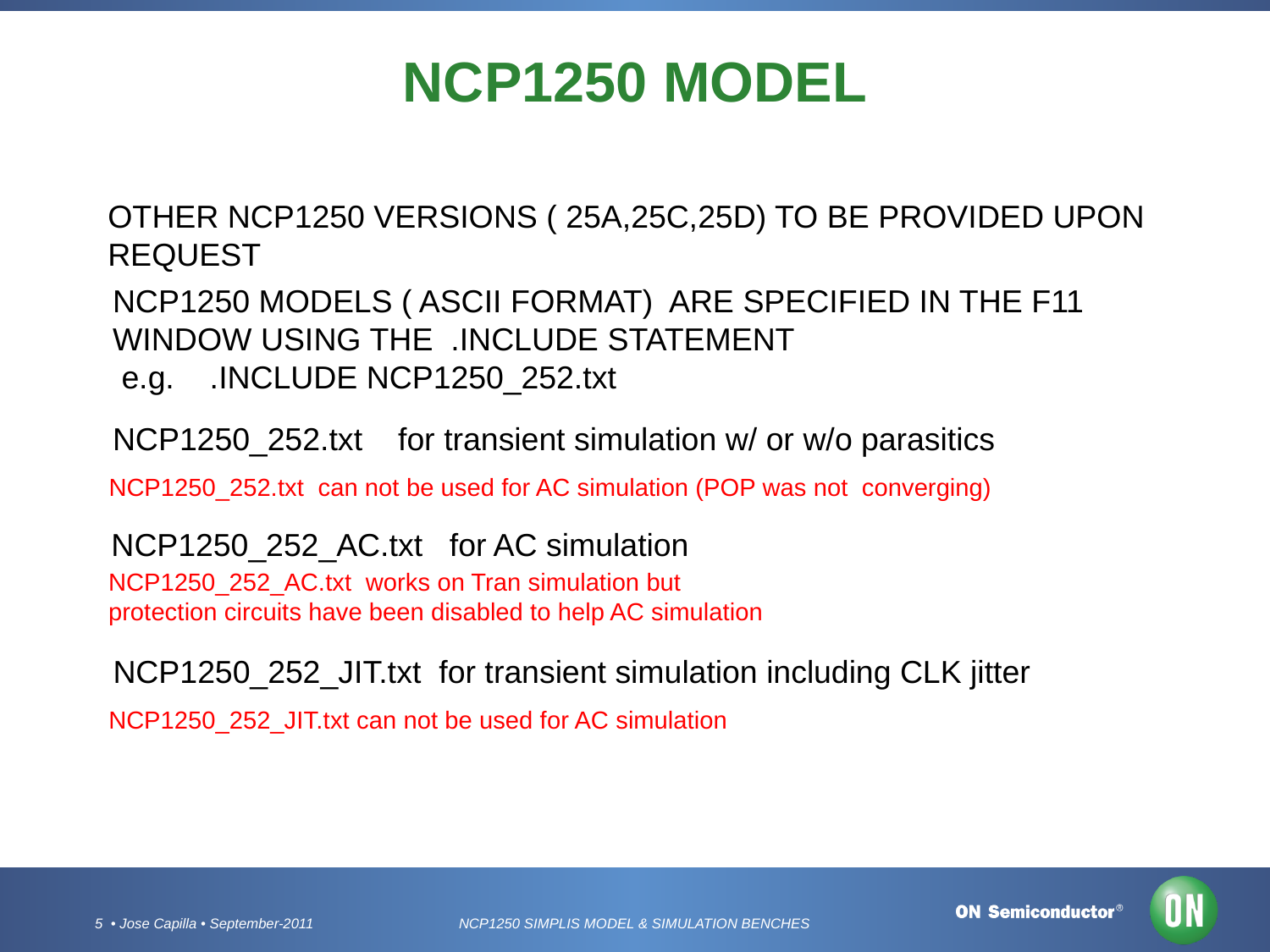

# NCP1250 MODEL
OTHER NCP1250 VERSIONS ( 25A,25C,25D) TO BE PROVIDED UPON REQUEST
NCP1250 MODELS ( ASCII FORMAT)  ARE SPECIFIED IN THE F11
WINDOW USING THE  .INCLUDE STATEMENT
 e.g.    .INCLUDE NCP1250_252.txt
NCP1250_252.txt    for transient simulation w/ or w/o parasitics
NCP1250_252.txt  can not be used for AC simulation (POP was not  converging)
NCP1250_252_AC.txt   for AC simulation
NCP1250_252_AC.txt  works on Tran simulation but
protection circuits have been disabled to help AC simulation
NCP1250_252_JIT.txt  for transient simulation including CLK jitter
NCP1250_252_JIT.txt can not be used for AC simulation